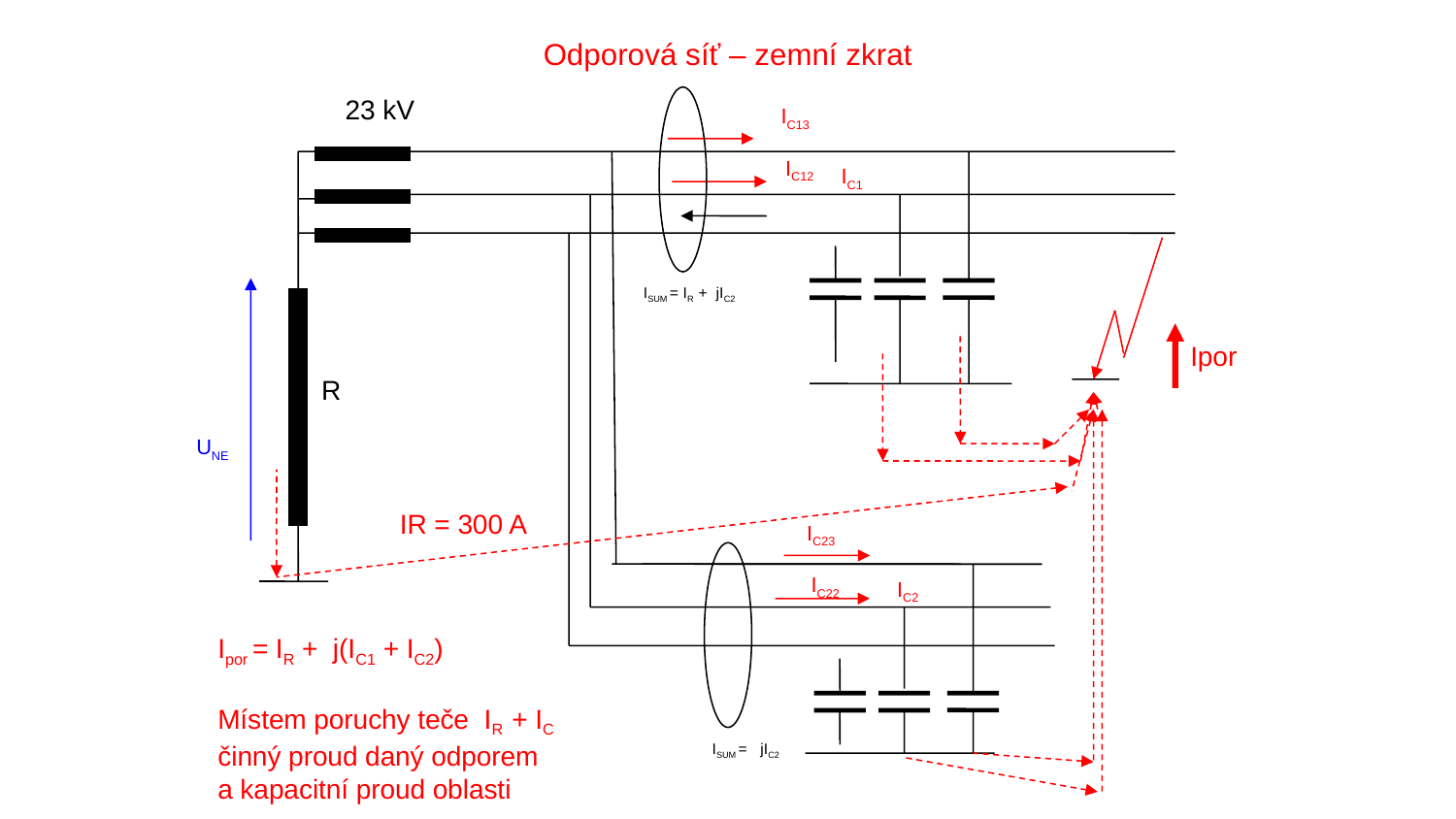

# Odporová síť – zemní zkrat
23 kV

IC13

IC12

IC1

ISUM = IR  +  jIC2

Ipor

R

UNE

IR = 300 A
IC23

IC22
IC2

Ipor = IR +  j(IC1 + IC2)

Místem poruchy teče  IR  + IC
činný proud daný odporem
a kapacitní proud oblasti

ISUM =   jIC2